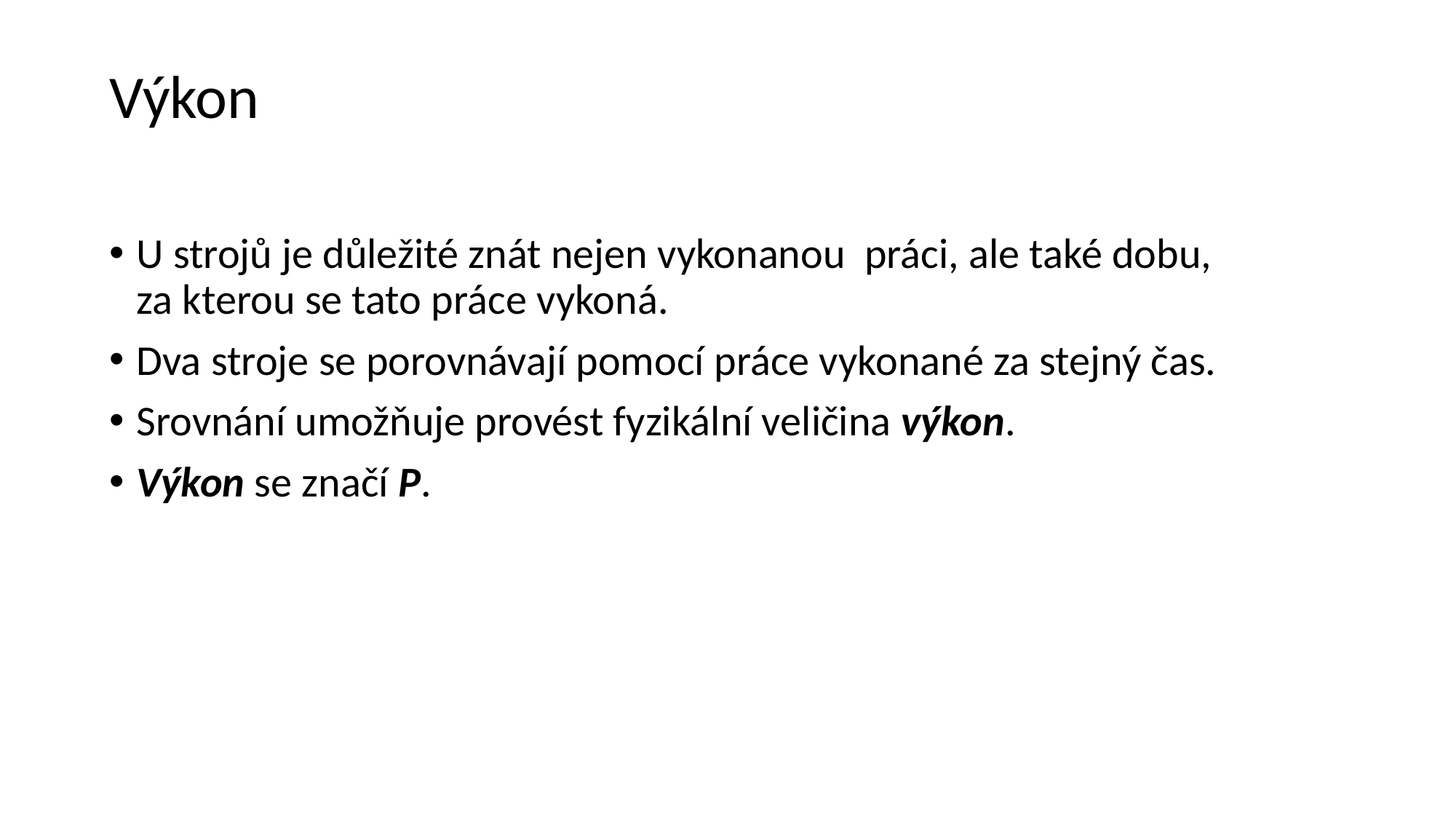

# Výkon
U strojů je důležité znát nejen vykonanou  práci, ale také dobu,          za kterou se tato práce vykoná.
Dva stroje se porovnávají pomocí práce vykonané za stejný čas.
Srovnání umožňuje provést fyzikální veličina výkon.
Výkon se značí P.